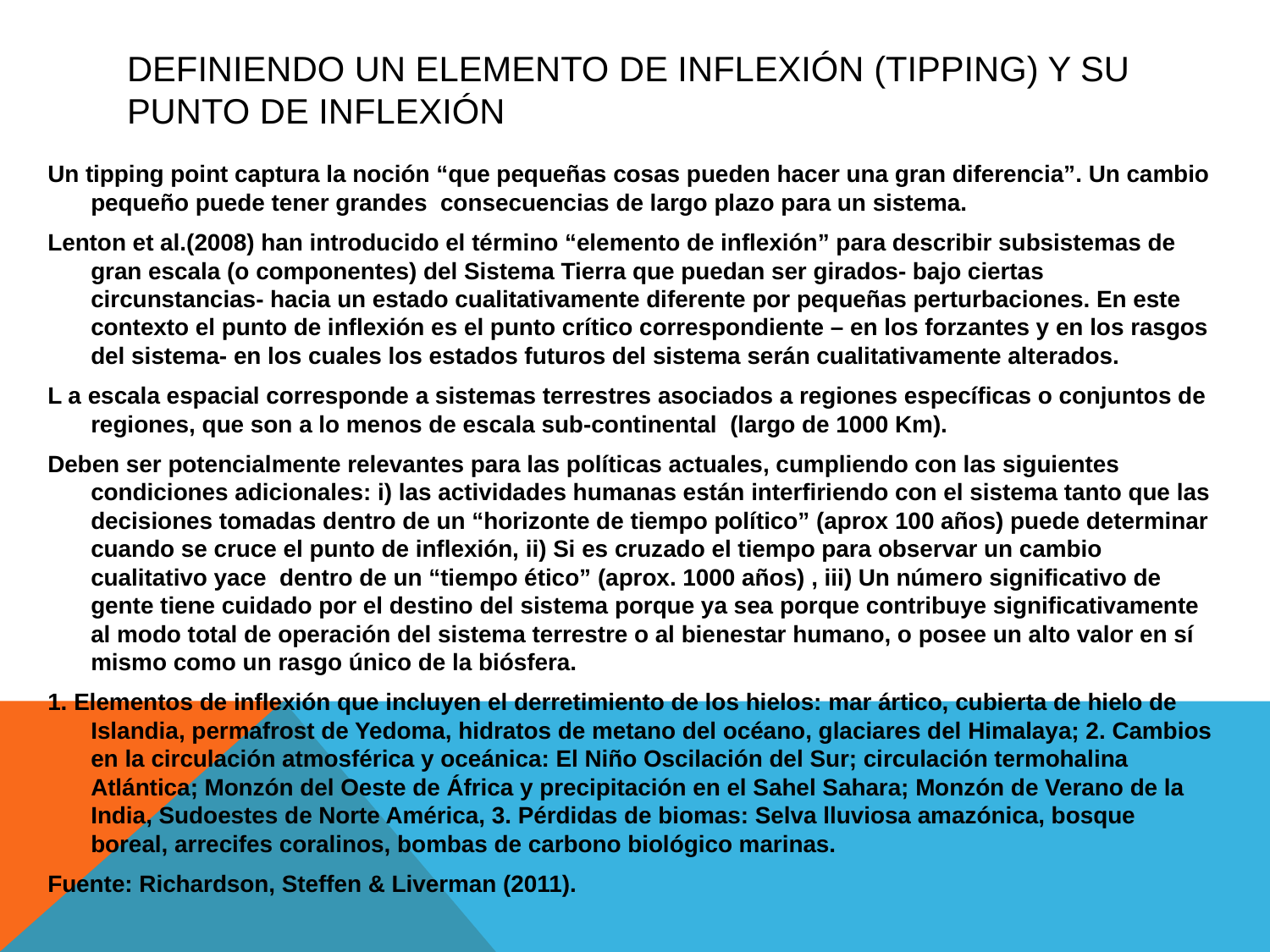

# Definiendo un elemento de inflexión (tipping) y su punto de inflexión
Un tipping point captura la noción “que pequeñas cosas pueden hacer una gran diferencia”. Un cambio pequeño puede tener grandes  consecuencias de largo plazo para un sistema.
Lenton et al.(2008) han introducido el término “elemento de inflexión” para describir subsistemas de gran escala (o componentes) del Sistema Tierra que puedan ser girados- bajo ciertas circunstancias- hacia un estado cualitativamente diferente por pequeñas perturbaciones. En este contexto el punto de inflexión es el punto crítico correspondiente – en los forzantes y en los rasgos del sistema- en los cuales los estados futuros del sistema serán cualitativamente alterados.
L a escala espacial corresponde a sistemas terrestres asociados a regiones específicas o conjuntos de regiones, que son a lo menos de escala sub-continental  (largo de 1000 Km).
Deben ser potencialmente relevantes para las políticas actuales, cumpliendo con las siguientes condiciones adicionales: i) las actividades humanas están interfiriendo con el sistema tanto que las decisiones tomadas dentro de un “horizonte de tiempo político” (aprox 100 años) puede determinar cuando se cruce el punto de inflexión, ii) Si es cruzado el tiempo para observar un cambio cualitativo yace  dentro de un “tiempo ético” (aprox. 1000 años) , iii) Un número significativo de gente tiene cuidado por el destino del sistema porque ya sea porque contribuye significativamente al modo total de operación del sistema terrestre o al bienestar humano, o posee un alto valor en sí mismo como un rasgo único de la biósfera.
1. Elementos de inflexión que incluyen el derretimiento de los hielos: mar ártico, cubierta de hielo de Islandia, permafrost de Yedoma, hidratos de metano del océano, glaciares del Himalaya; 2. Cambios en la circulación atmosférica y oceánica: El Niño Oscilación del Sur; circulación termohalina Atlántica; Monzón del Oeste de África y precipitación en el Sahel Sahara; Monzón de Verano de la India, Sudoestes de Norte América, 3. Pérdidas de biomas: Selva lluviosa amazónica, bosque boreal, arrecifes coralinos, bombas de carbono biológico marinas.
Fuente: Richardson, Steffen & Liverman (2011).